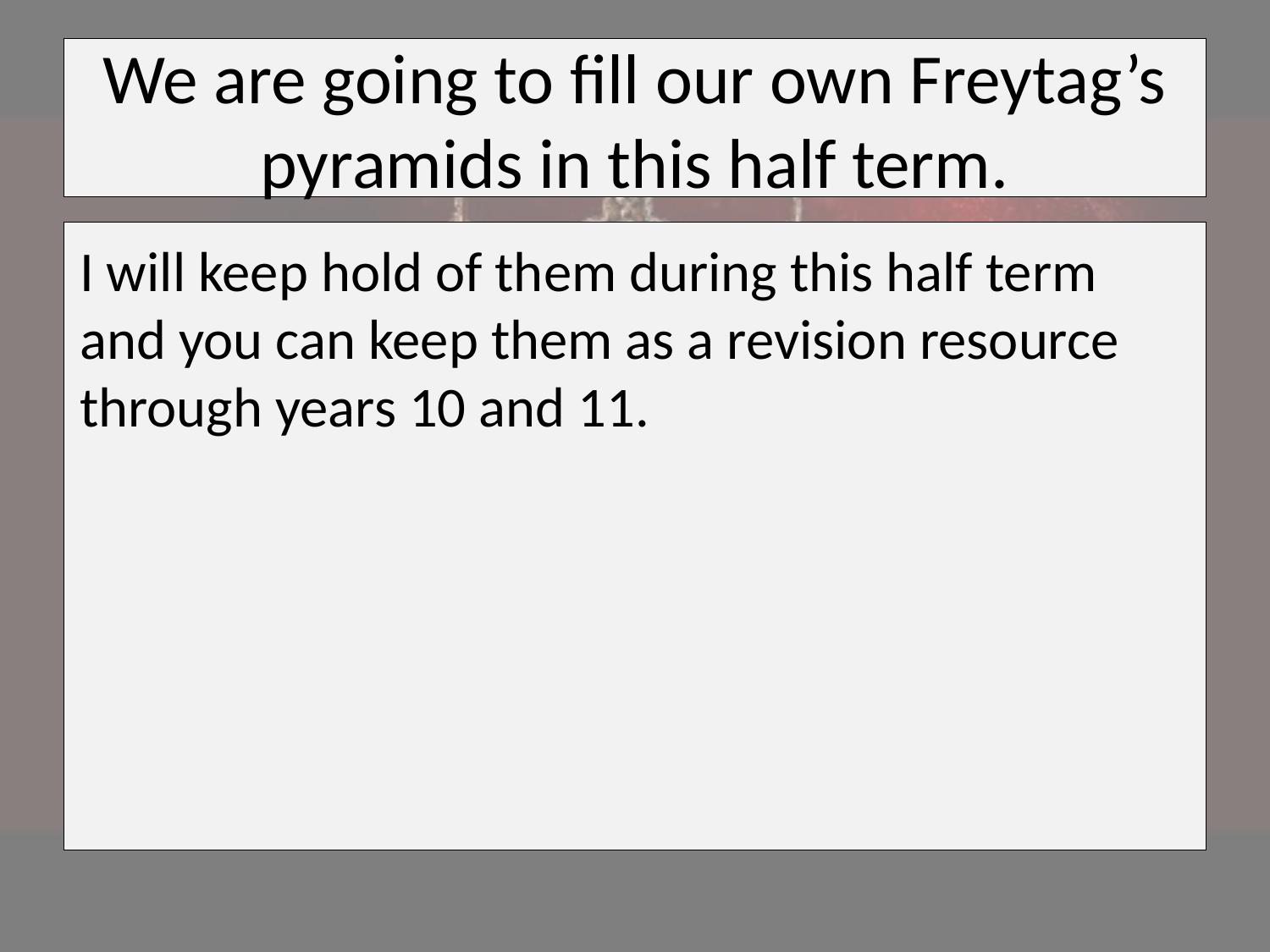

# We are going to fill our own Freytag’s pyramids in this half term.
I will keep hold of them during this half term and you can keep them as a revision resource through years 10 and 11.